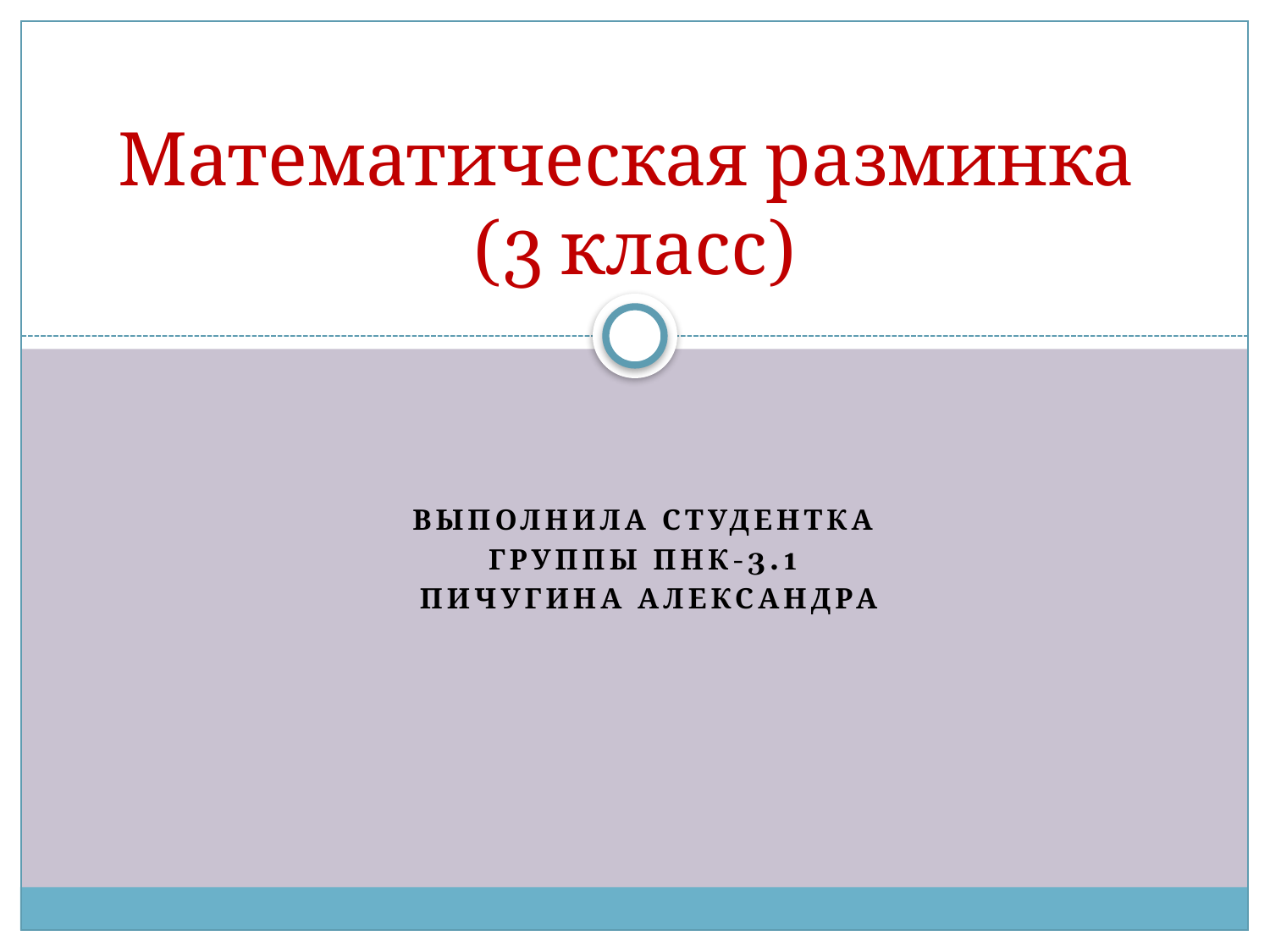

# Математическая разминка (3 класс)
Выполнила студентка
группы ПНК-3.1
Пичугина Александра